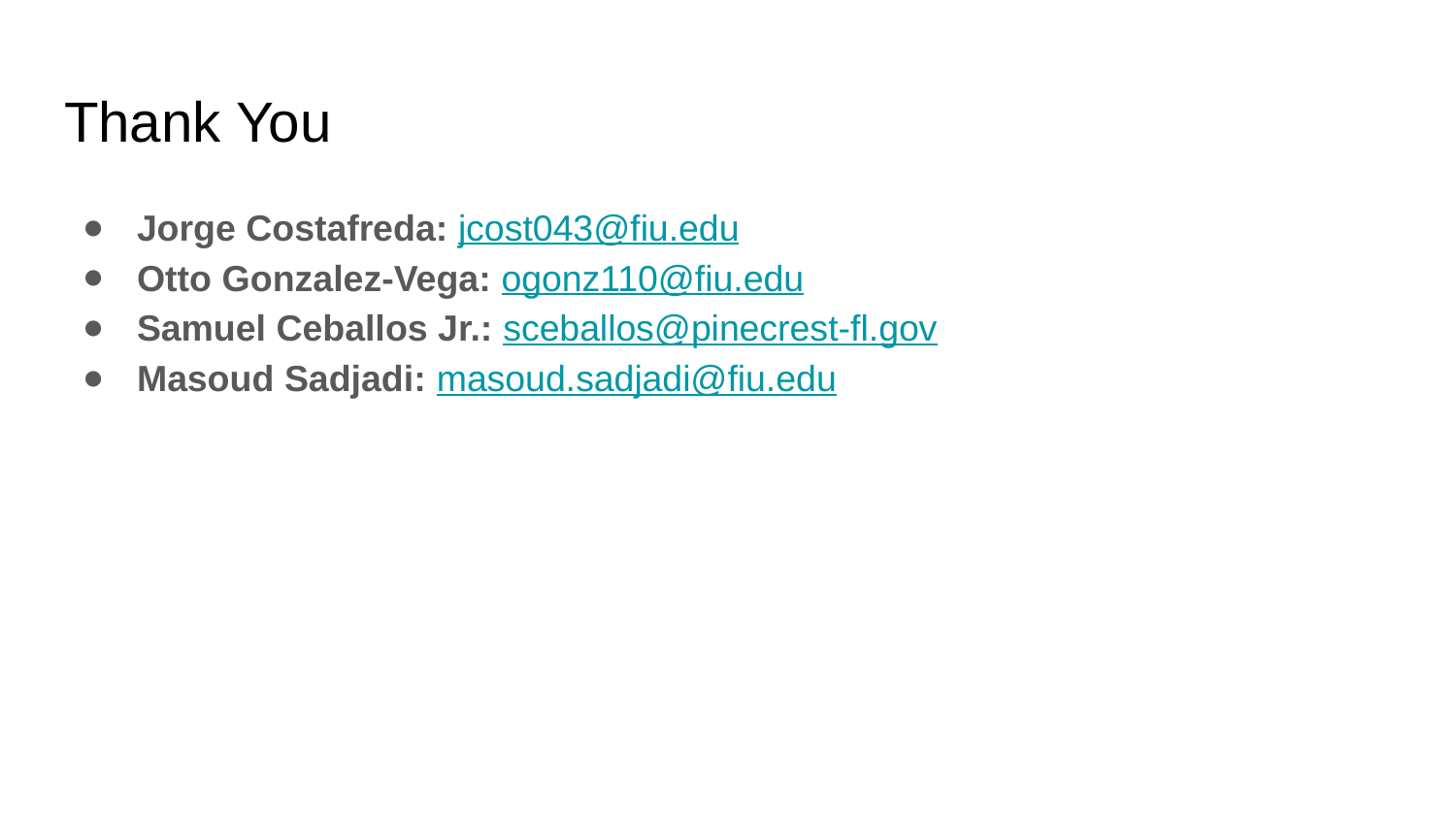

# Thank You
Jorge Costafreda: jcost043@fiu.edu
Otto Gonzalez-Vega: ogonz110@fiu.edu
Samuel Ceballos Jr.: sceballos@pinecrest-fl.gov
Masoud Sadjadi: masoud.sadjadi@fiu.edu